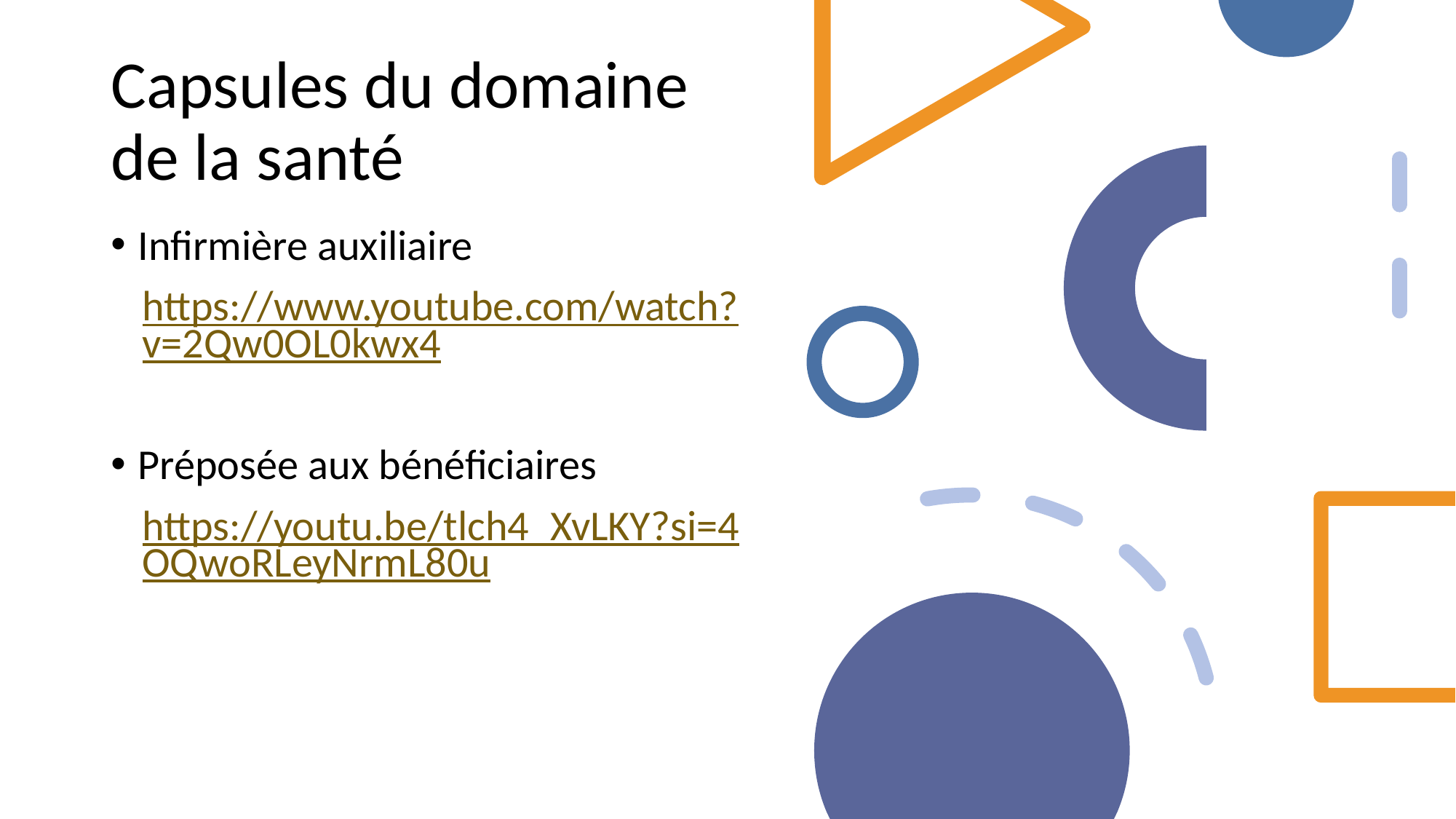

# Capsules du domaine de la santé

Infirmière auxiliaire
https://www.youtube.com/watch?v=2Qw0OL0kwx4

Préposée aux bénéficiaires
https://youtu.be/tlch4_XvLKY?si=4OQwoRLeyNrmL80u